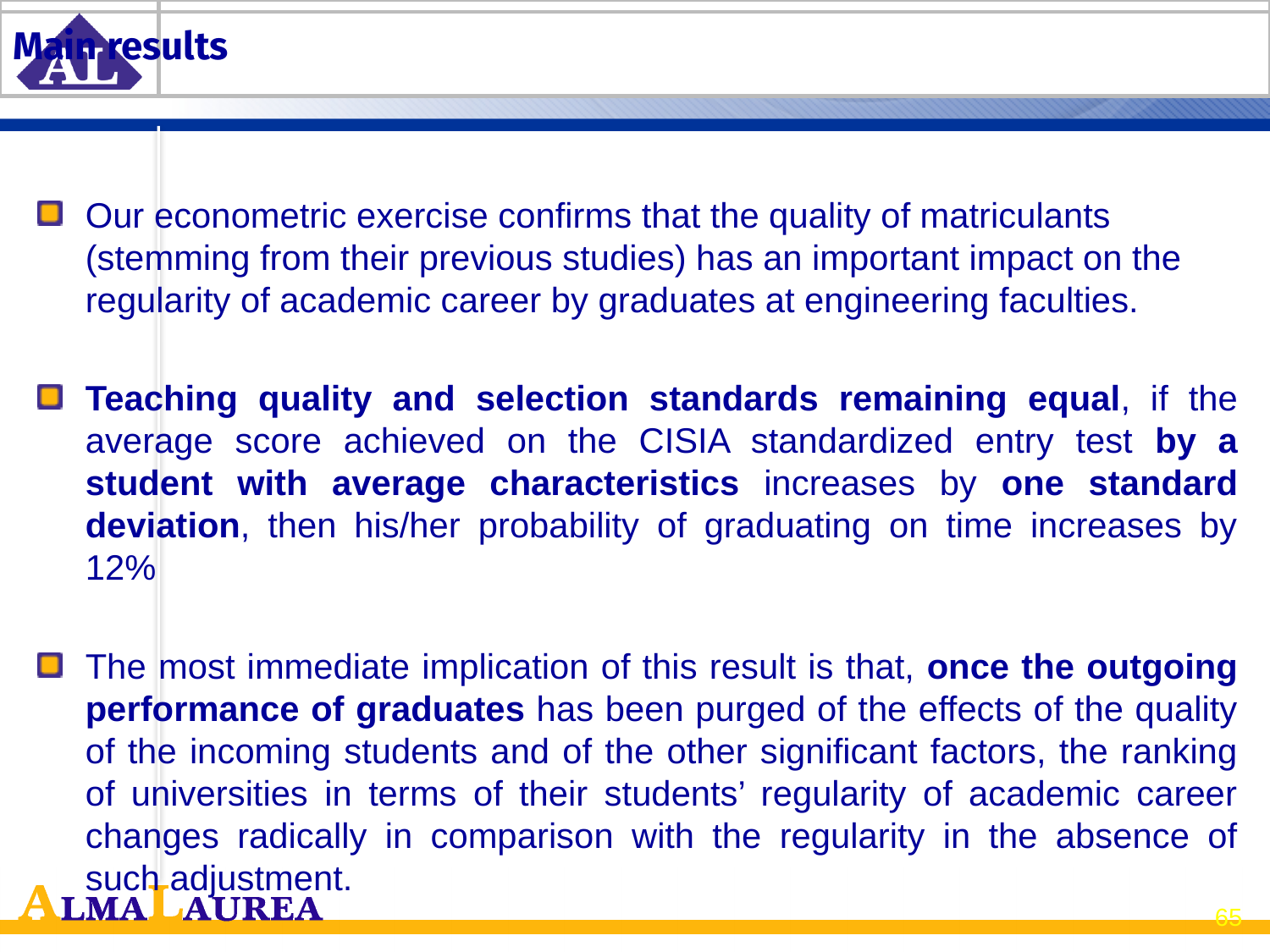

# Main results
Our econometric exercise confirms that the quality of matriculants (stemming from their previous studies) has an important impact on the regularity of academic career by graduates at engineering faculties.

Teaching quality and selection standards remaining equal, if the average score achieved on the CISIA standardized entry test by a student with average characteristics increases by one standard deviation, then his/her probability of graduating on time increases by 12%

The most immediate implication of this result is that, once the outgoing performance of graduates has been purged of the effects of the quality of the incoming students and of the other significant factors, the ranking of universities in terms of their students’ regularity of academic career changes radically in comparison with the regularity in the absence of such adjustment.

65